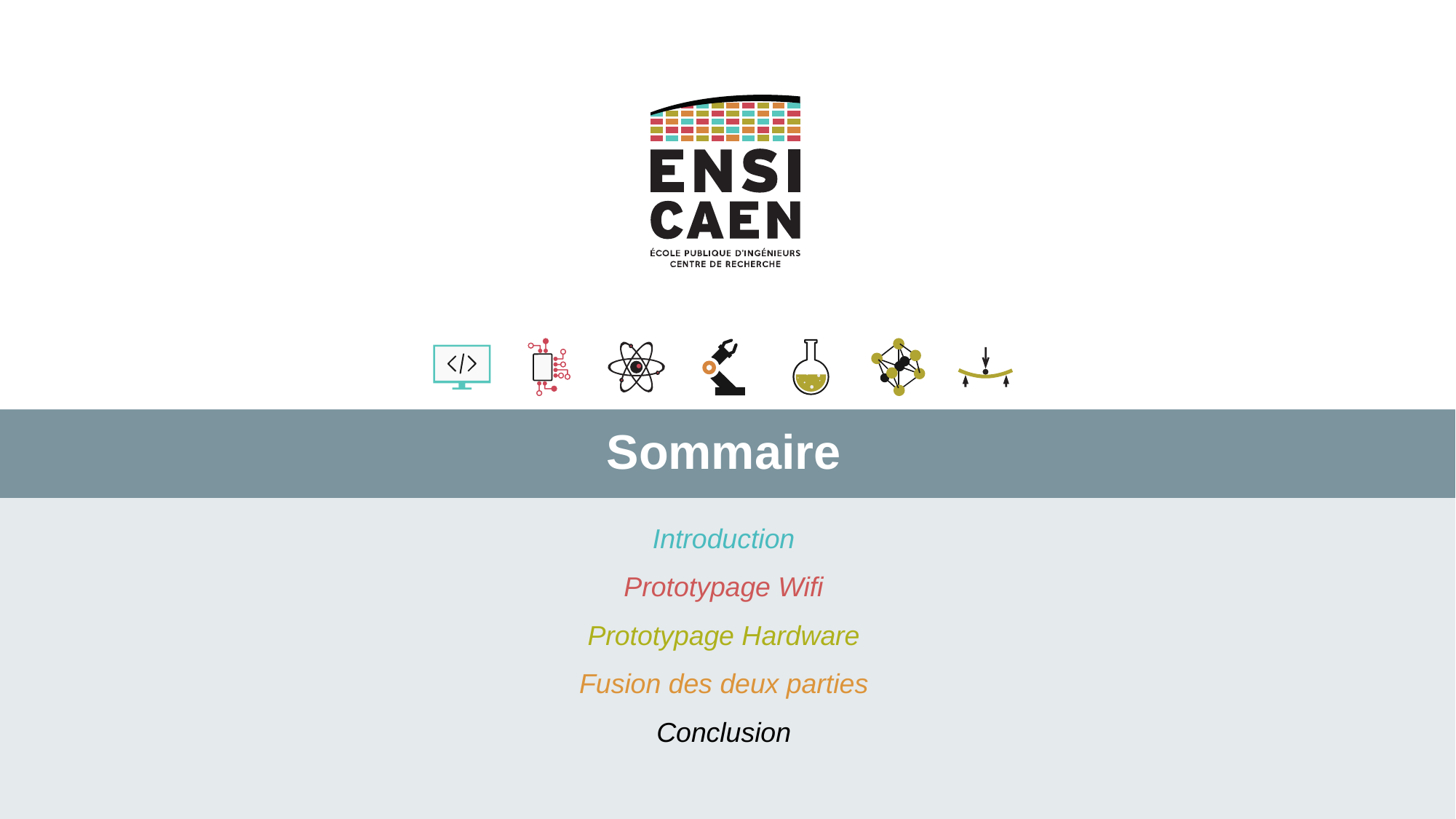

# Sommaire
Introduction
Prototypage Wifi
Prototypage Hardware
Fusion des deux parties
Conclusion